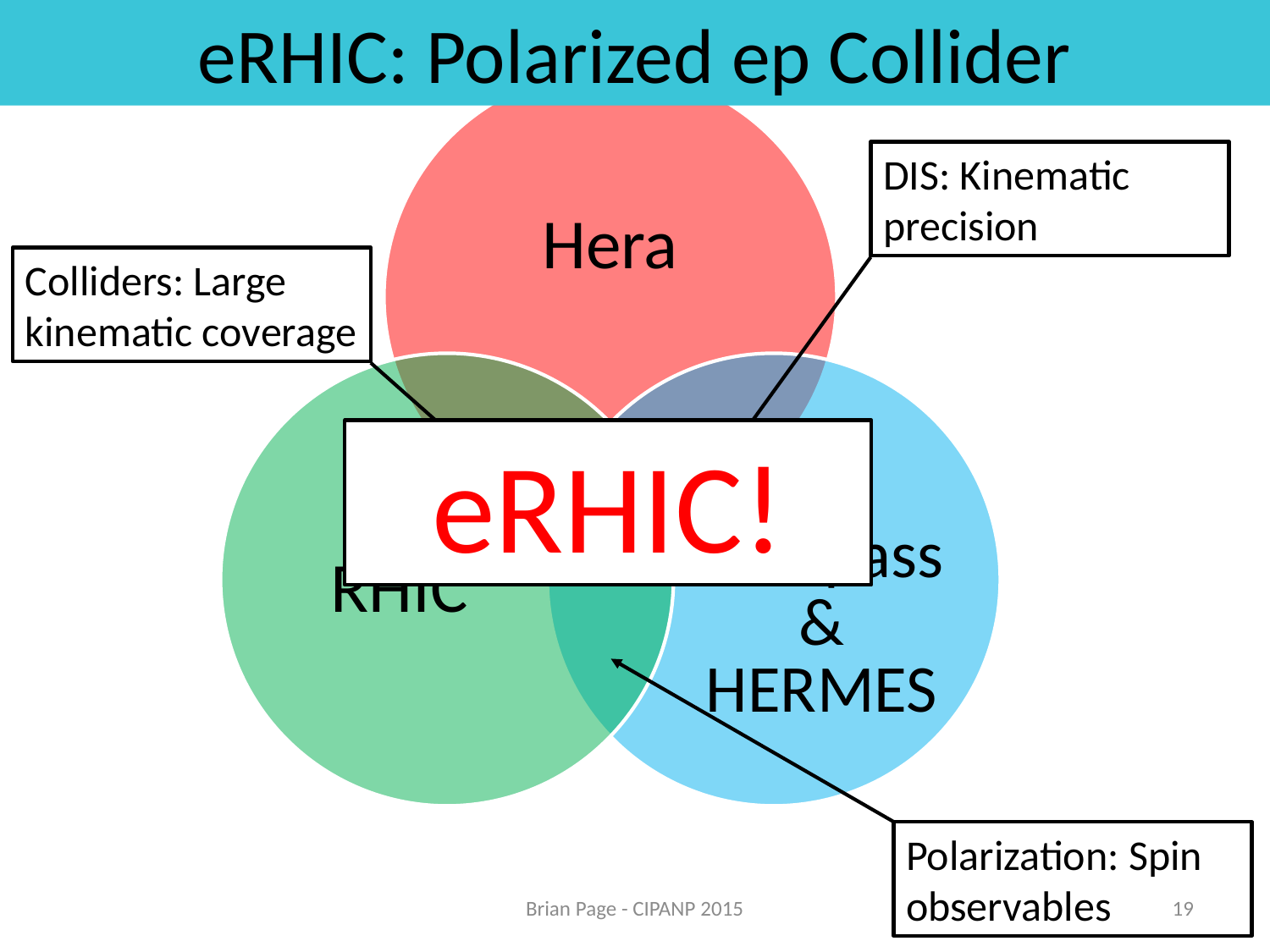

eRHIC: Polarized ep Collider
Hera
Jlab,  Compass & HERMES
RHIC
DIS: Kinematic precision
Colliders: Large kinematic coverage
eRHIC!
Polarization: Spin observables
Brian Page - CIPANP 2015
19